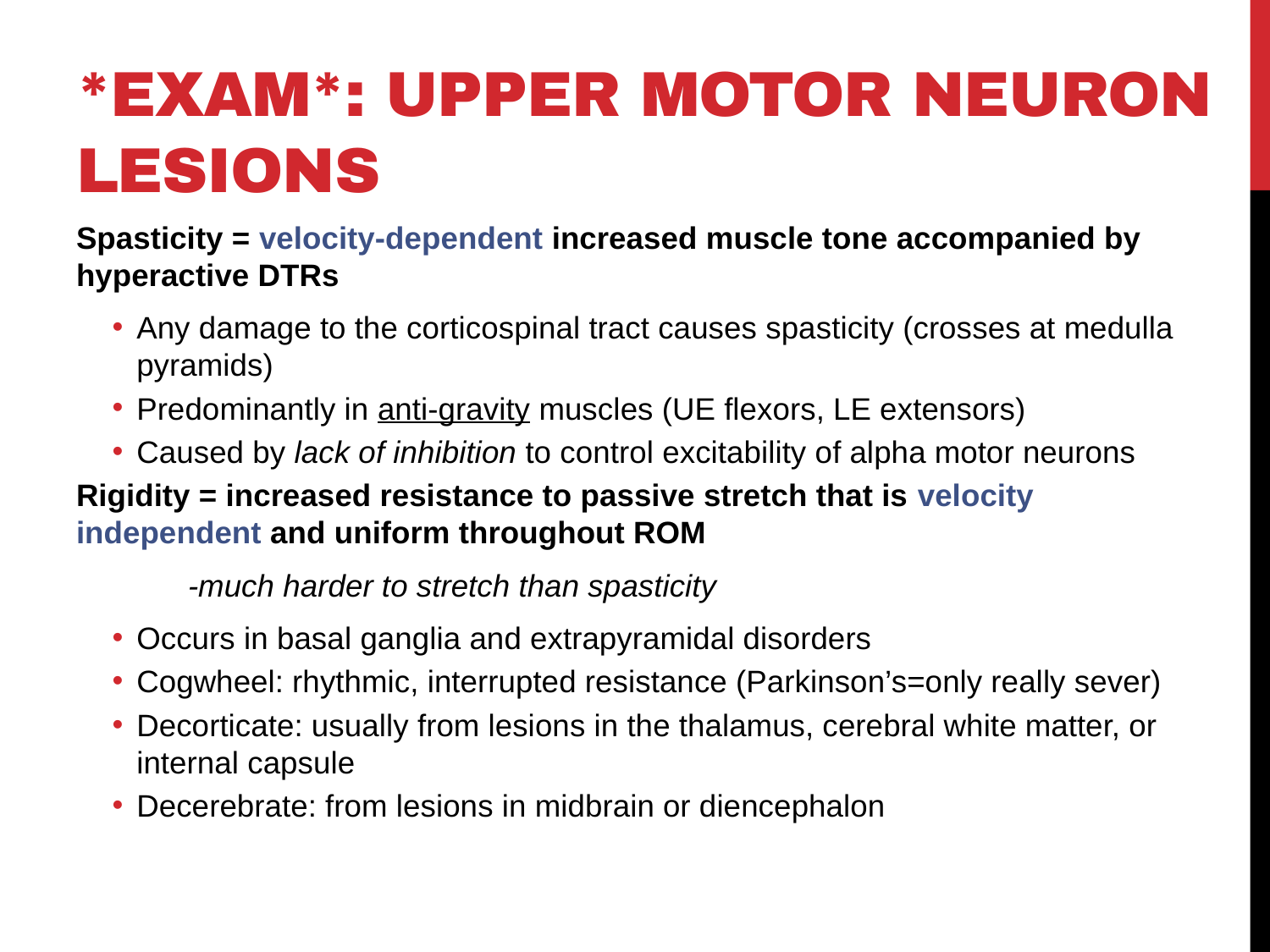

# *EXAM*: Upper Motor Neuron Lesions
Spasticity = velocity-dependent increased muscle tone accompanied by hyperactive DTRs
Any damage to the corticospinal tract causes spasticity (crosses at medulla pyramids)
Predominantly in anti-gravity muscles (UE flexors, LE extensors)
Caused by lack of inhibition to control excitability of alpha motor neurons
Rigidity = increased resistance to passive stretch that is velocity independent and uniform throughout ROM
		-much harder to stretch than spasticity
Occurs in basal ganglia and extrapyramidal disorders
Cogwheel: rhythmic, interrupted resistance (Parkinson’s=only really sever)
Decorticate: usually from lesions in the thalamus, cerebral white matter, or internal capsule
Decerebrate: from lesions in midbrain or diencephalon